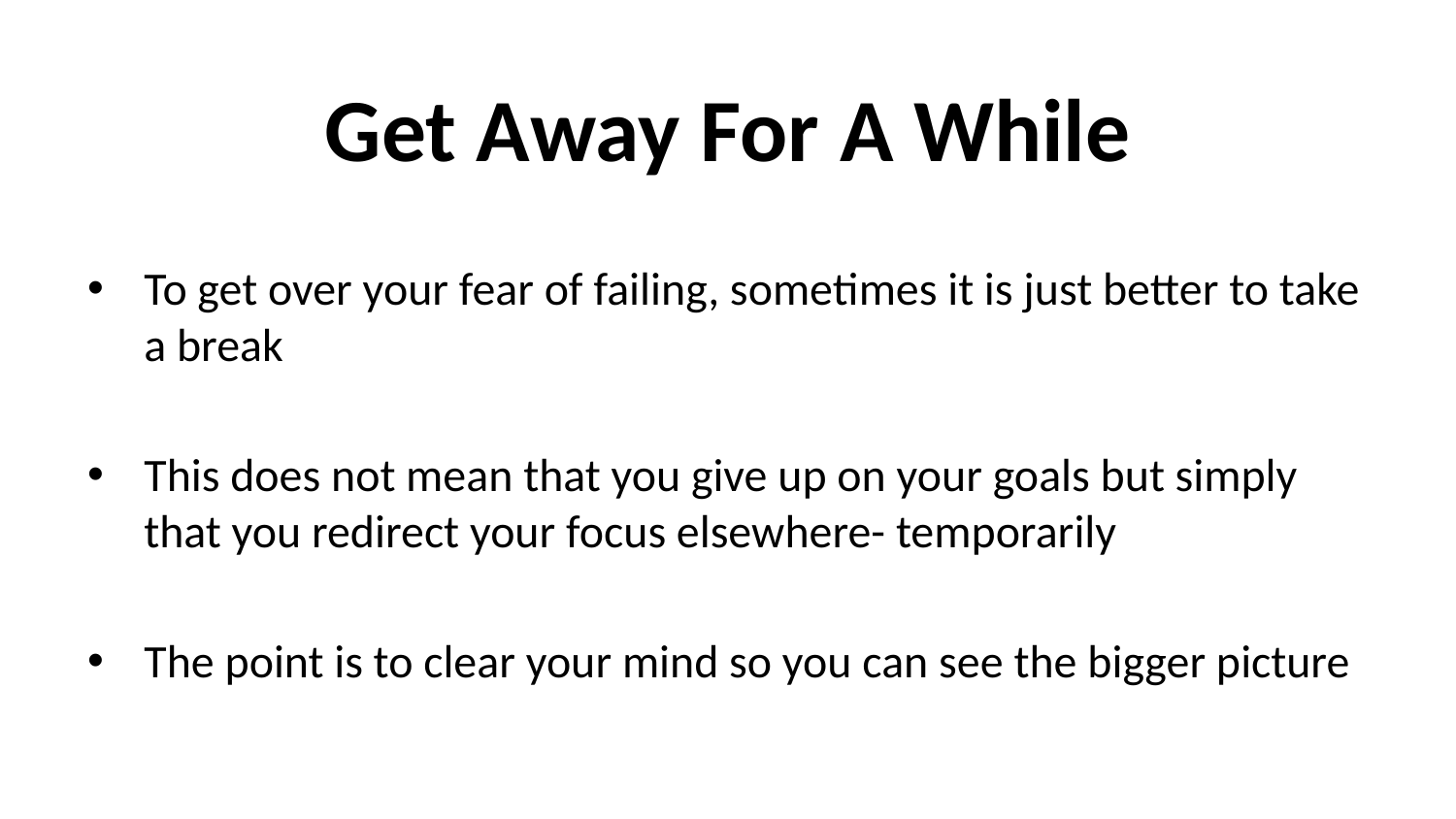

# Get Away For A While
To get over your fear of failing, sometimes it is just better to take a break

This does not mean that you give up on your goals but simply that you redirect your focus elsewhere- temporarily

The point is to clear your mind so you can see the bigger picture